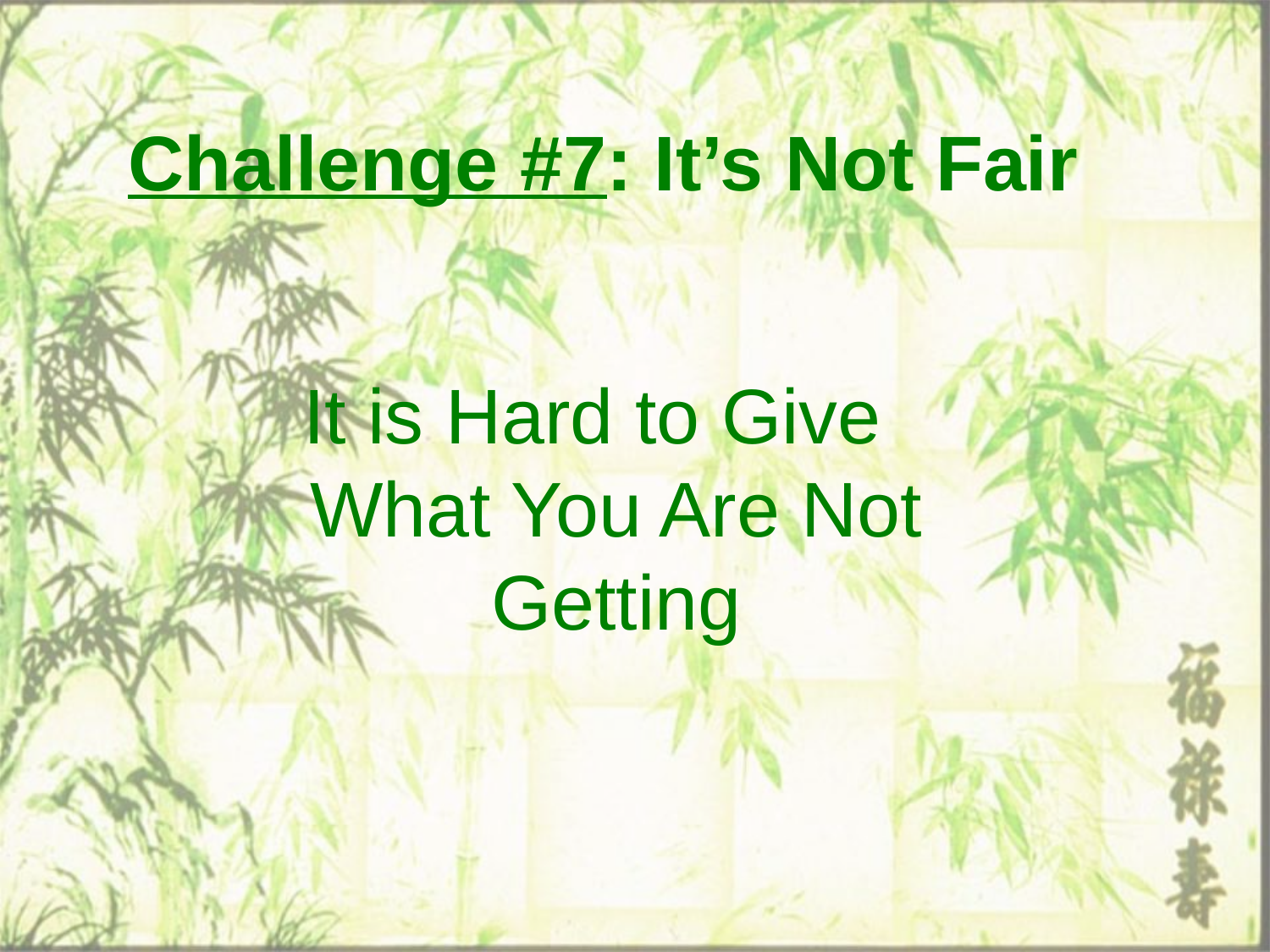

# Challenge #7: It’s Not Fair
It is Hard to Give What You Are Not Getting